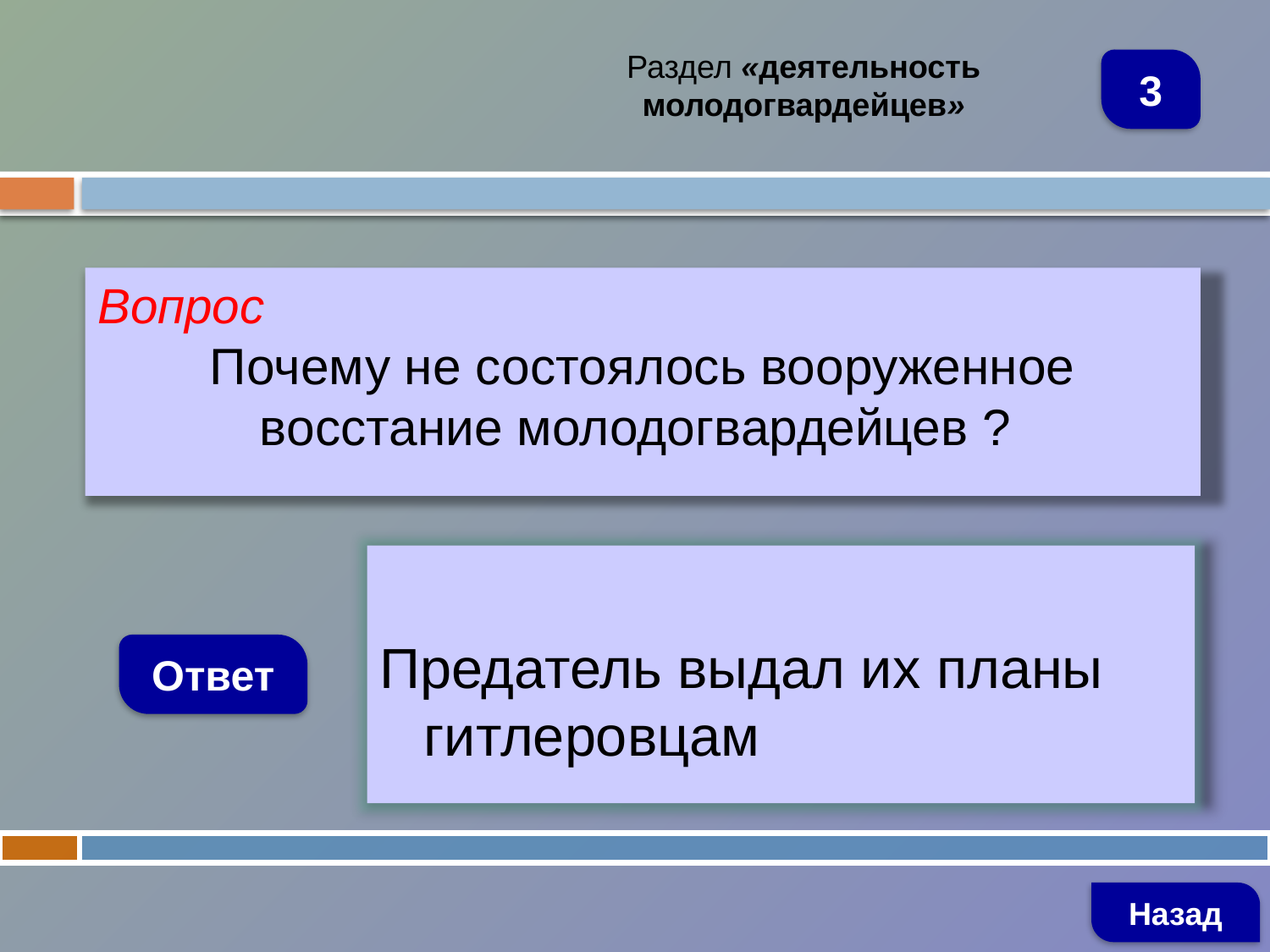

Раздел «деятельность молодогвардейцев»
3
Вопрос
Почему не состоялось вооруженное восстание молодогвардейцев ?

Предатель выдал их планы гитлеровцам
Ответ

Назад